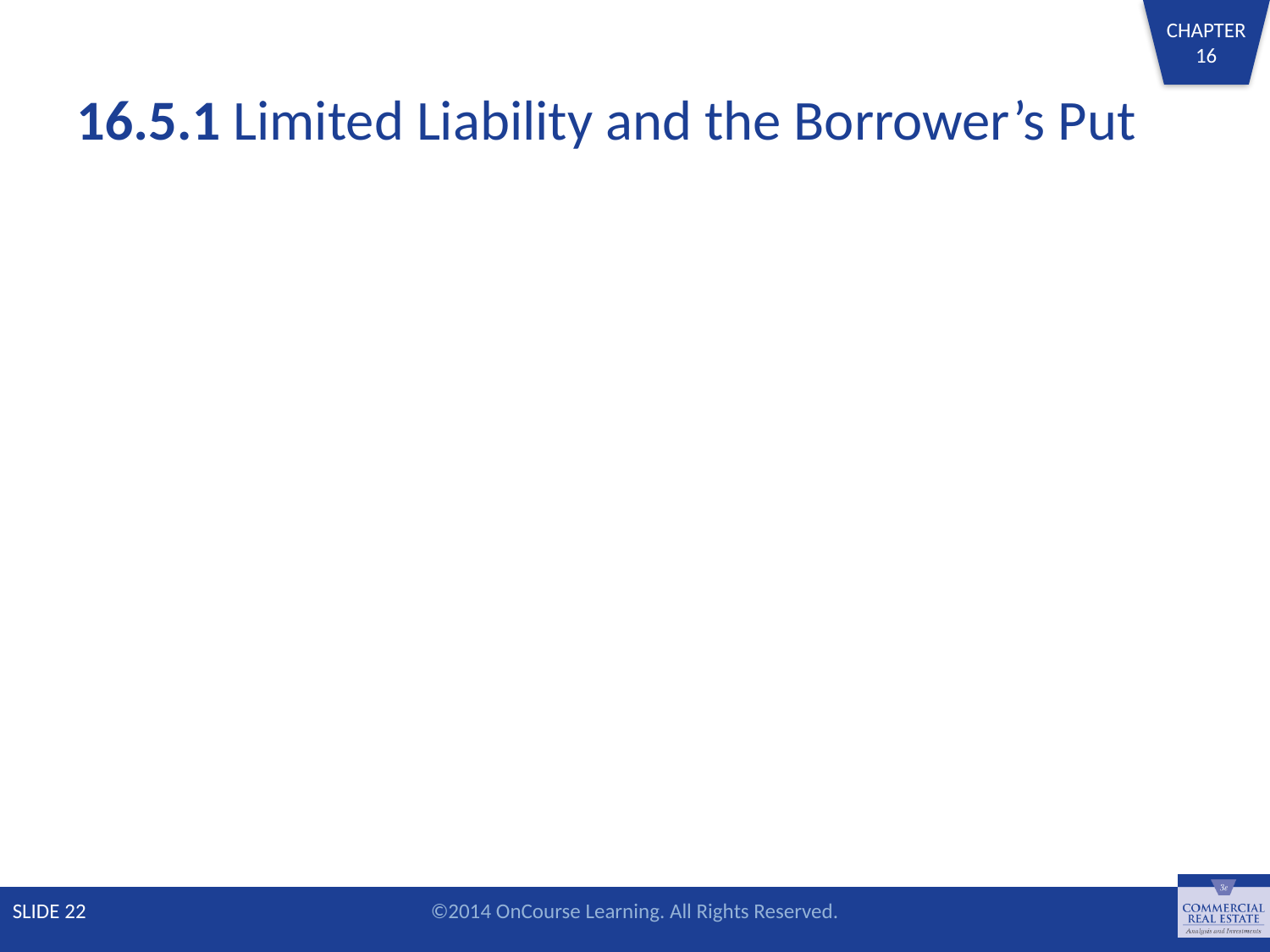

# 16.5.1 Limited Liability and the Borrower’s Put

SLIDE 22